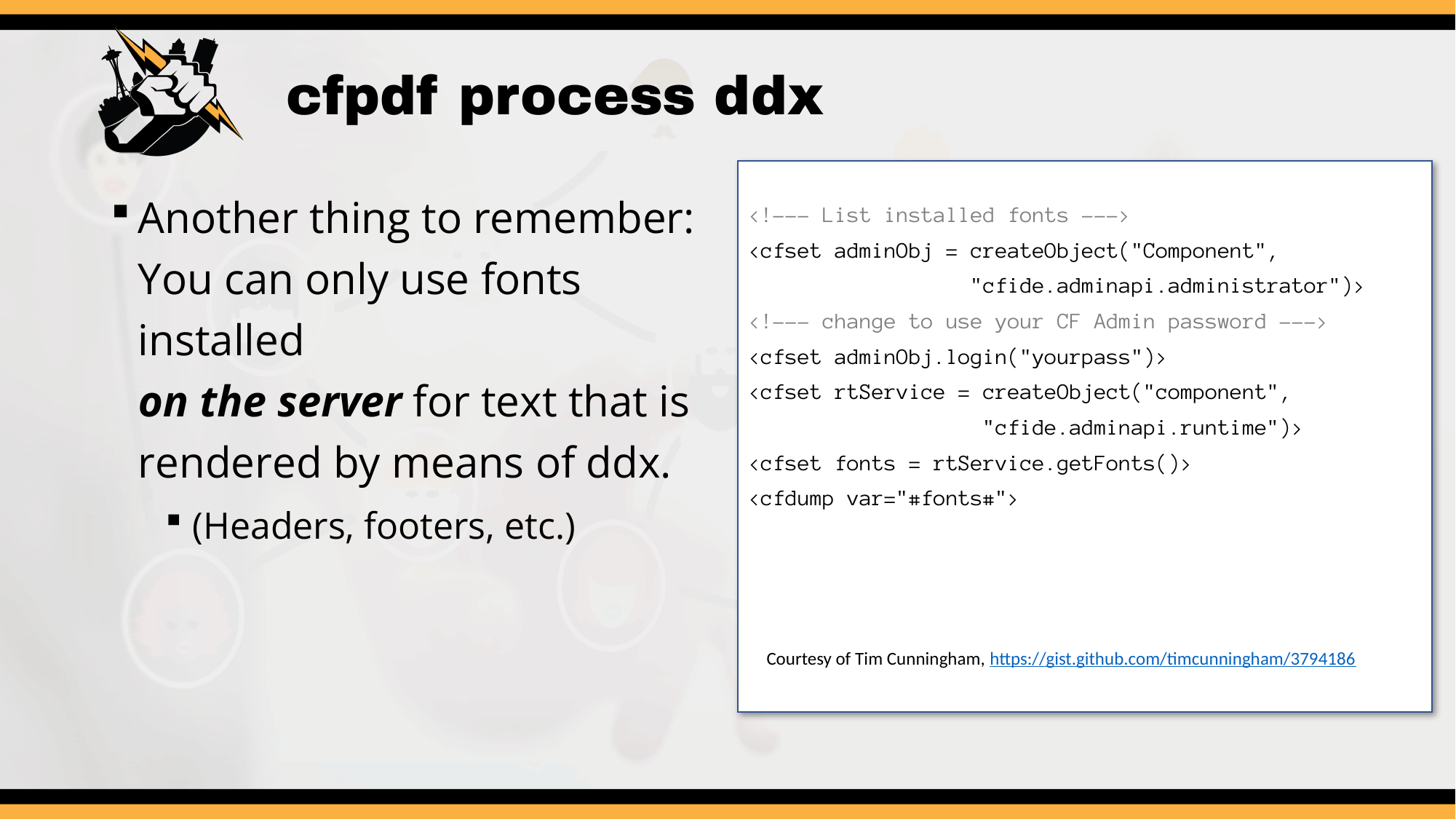

# cfpdf process ddx

<!--- List installed fonts --->
<cfset adminObj = createObject("Component",
                  "cfide.adminapi.administrator")>
<!--- change to use your CF Admin password --->
<cfset adminObj.login("yourpass")>
<cfset rtService = createObject("component",
                   "cfide.adminapi.runtime")>
<cfset fonts = rtService.getFonts()>
<cfdump var="#fonts#">
Courtesy of Tim Cunningham, https://gist.github.com/timcunningham/3794186
Another thing to remember:
You can only use fonts installed
on the server for text that is
rendered by means of ddx.
(Headers, footers, etc.)